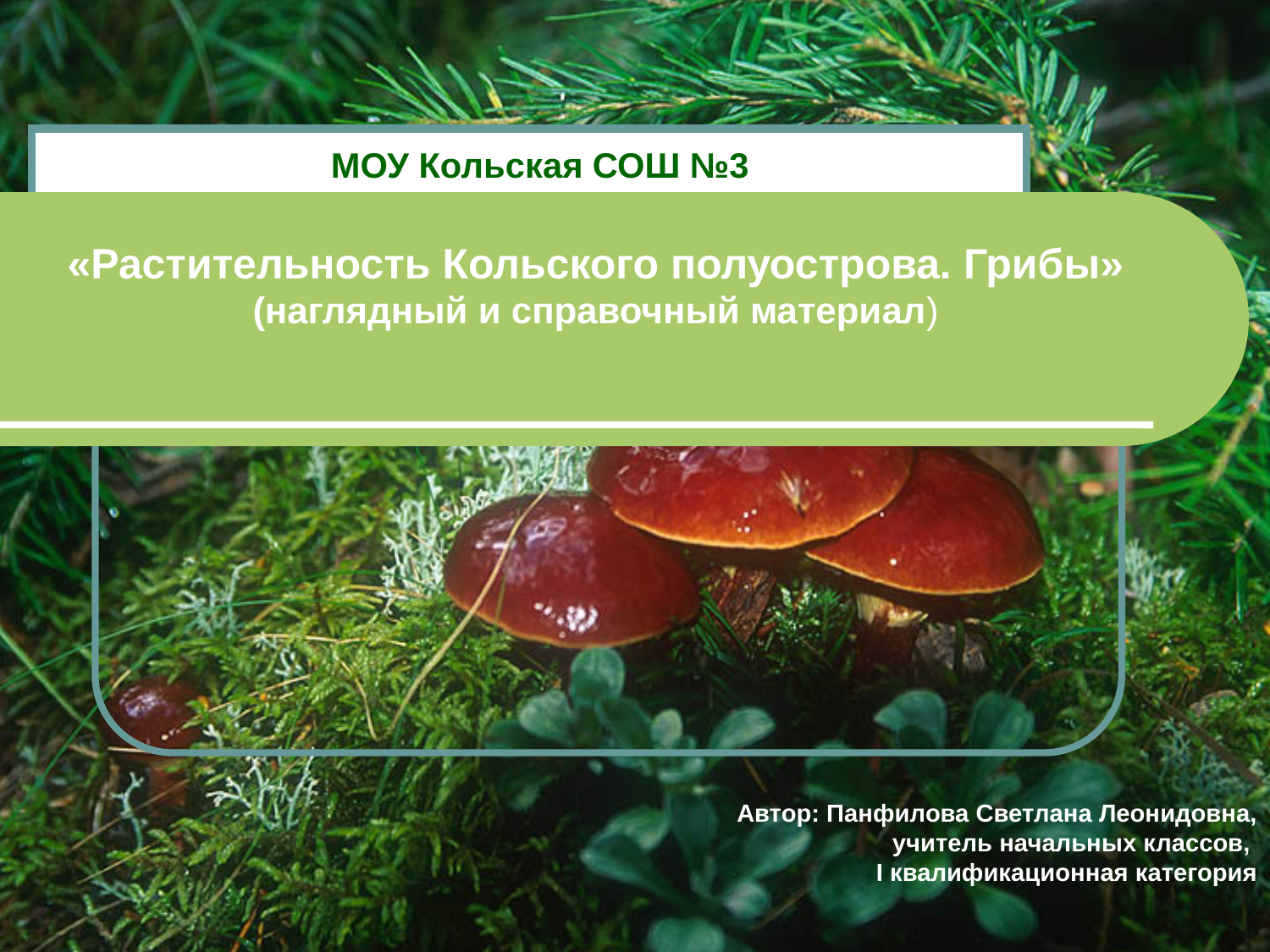

МОУ Кольская СОШ №3
# «Растительность Кольского полуострова. Грибы» (наглядный и справочный материал)
Автор: Панфилова Светлана Леонидовна,
учитель начальных классов,
I квалификационная категория